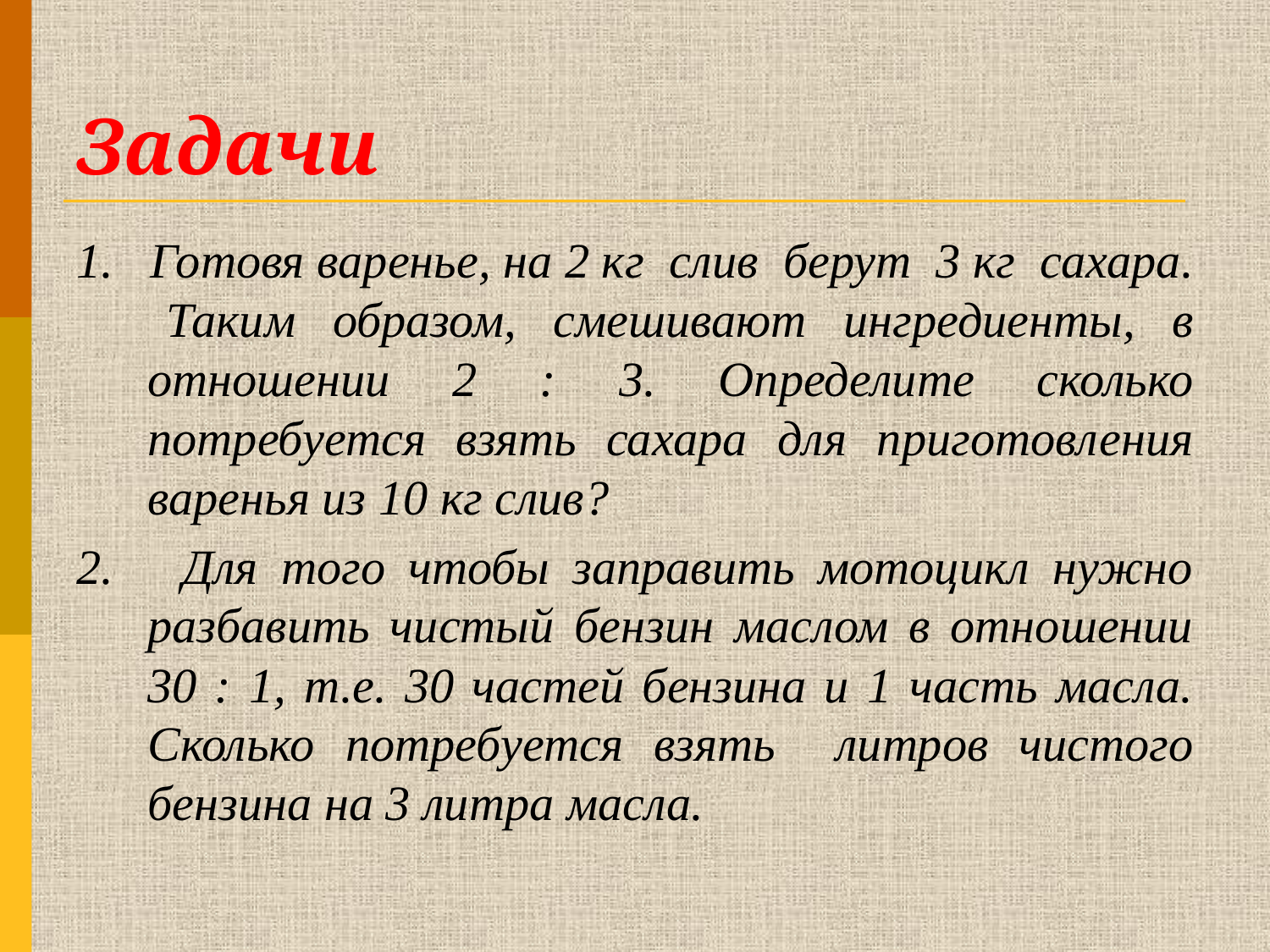

# Задачи
1.   Готовя варенье, на 2 кг  слив  берут  3 кг  сахара.  Таким  образом,  смешивают  ингредиенты,  в отношении 2 : 3. Определите сколько потребуется взять сахара для приготовления варенья из 10 кг слив?
2.   Для того чтобы заправить мотоцикл нужно разбавить чистый бензин маслом в отношении 30 : 1, т.е. 30 частей бензина и 1 часть масла. Сколько потребуется взять  литров чистого бензина на 3 литра масла.